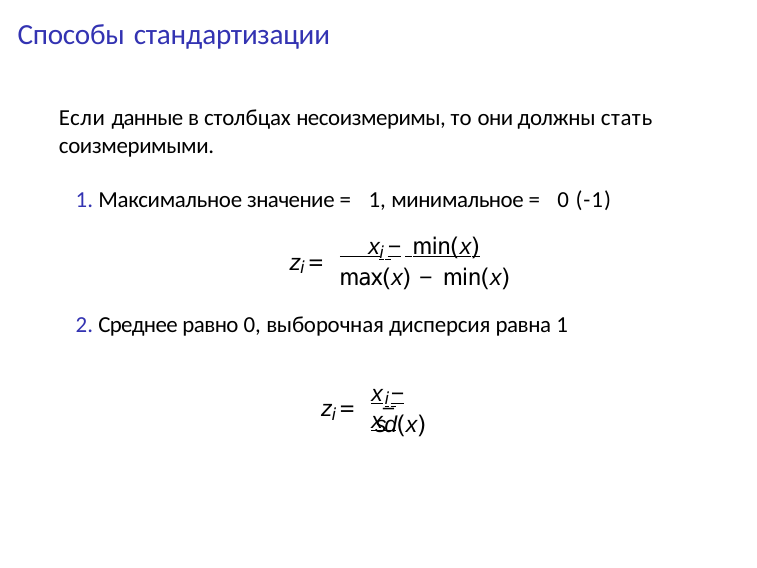

# Способы стандартизации
Если данные в столбцах несоизмеримы, то они должны стать  соизмеримыми.

1. Максимальное значение = 1, минимальное = 0 (-1)
     x − min(x)
i
z =
i
max(x) − min(x)
2. Среднее равно 0, выборочная дисперсия равна 1
x − x¯
i
z =
i
sd(x)